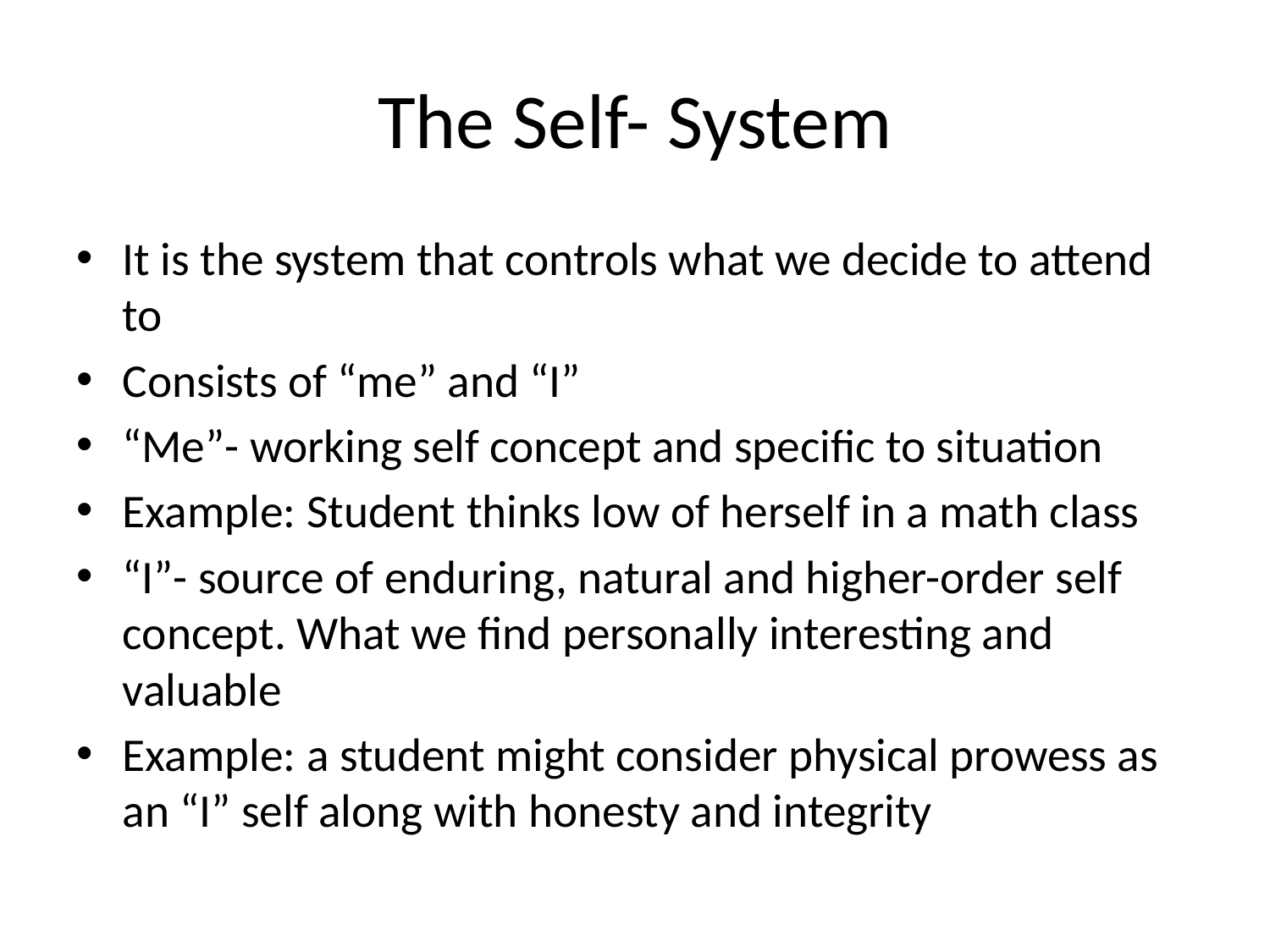

# The Self- System
It is the system that controls what we decide to attend to
Consists of “me” and “I”
“Me”- working self concept and specific to situation
Example: Student thinks low of herself in a math class
“I”- source of enduring, natural and higher-order self concept. What we find personally interesting and valuable
Example: a student might consider physical prowess as an “I” self along with honesty and integrity